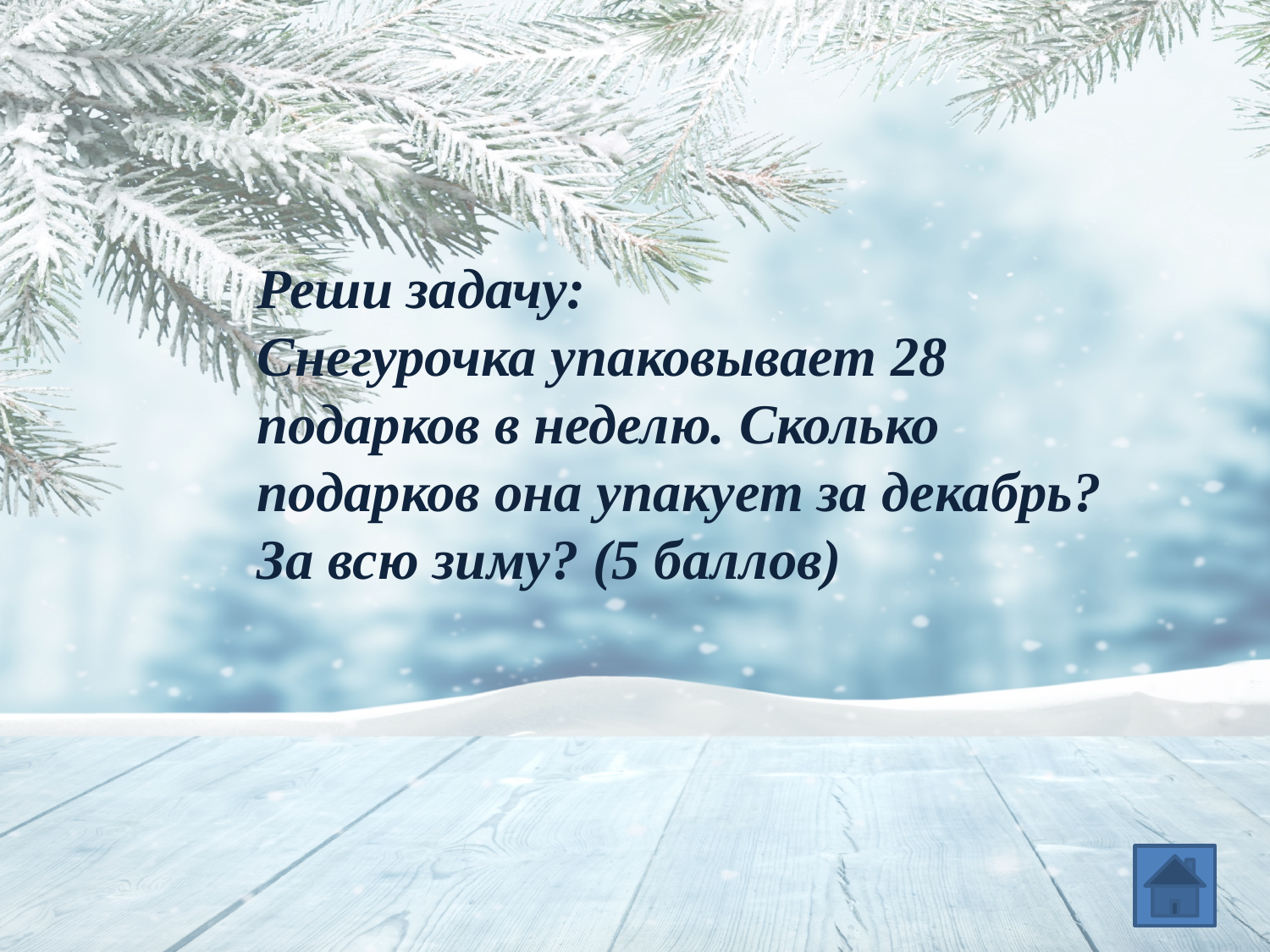

Реши задачу:
Снегурочка упаковывает 28  подарков в неделю. Сколько подарков она упакует за декабрь? За всю зиму? (5 баллов)